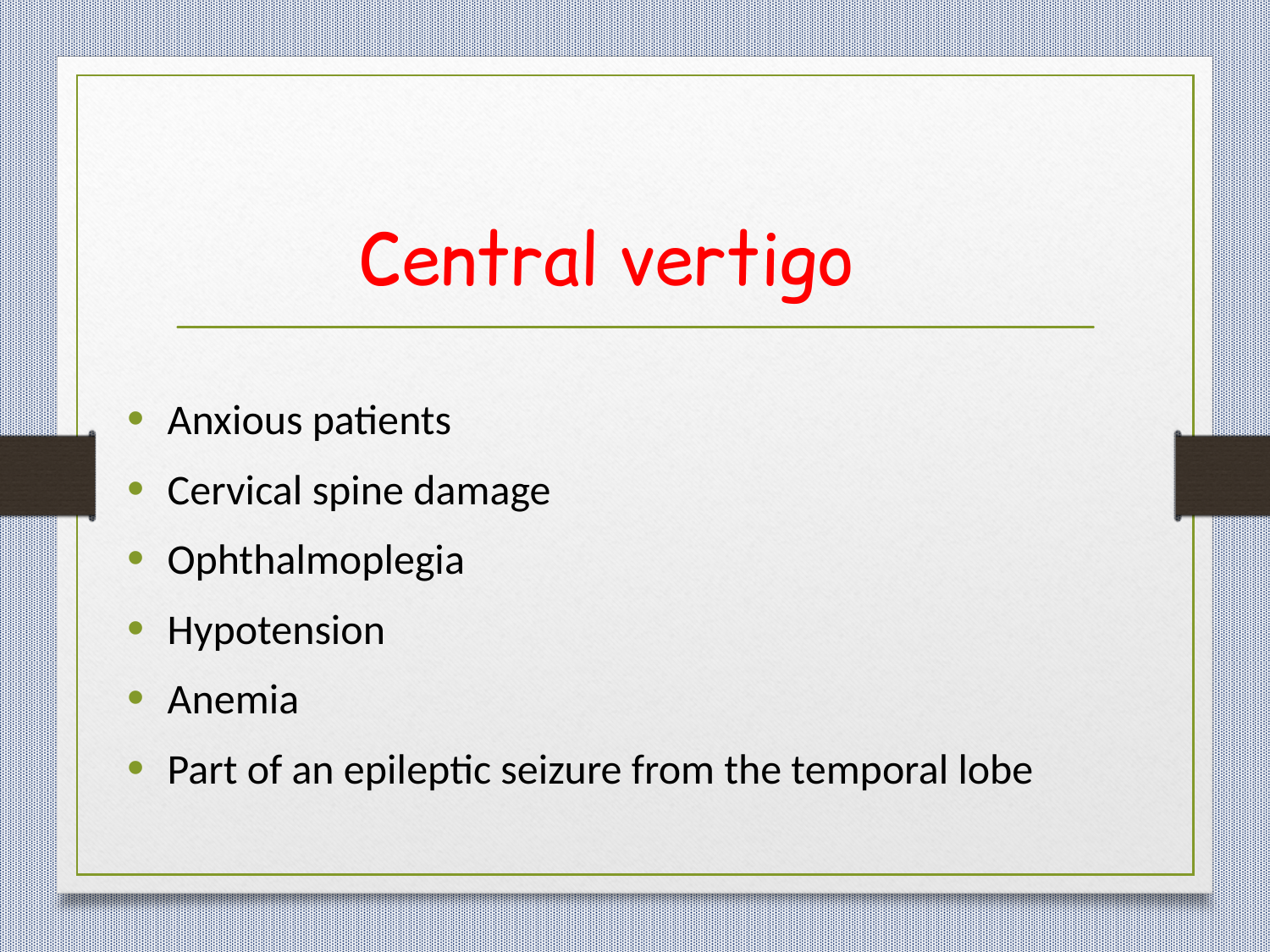

# Central vertigo
Anxious patients
Cervical spine damage
Ophthalmoplegia
Hypotension
Anemia
Part of an epileptic seizure from the temporal lobe